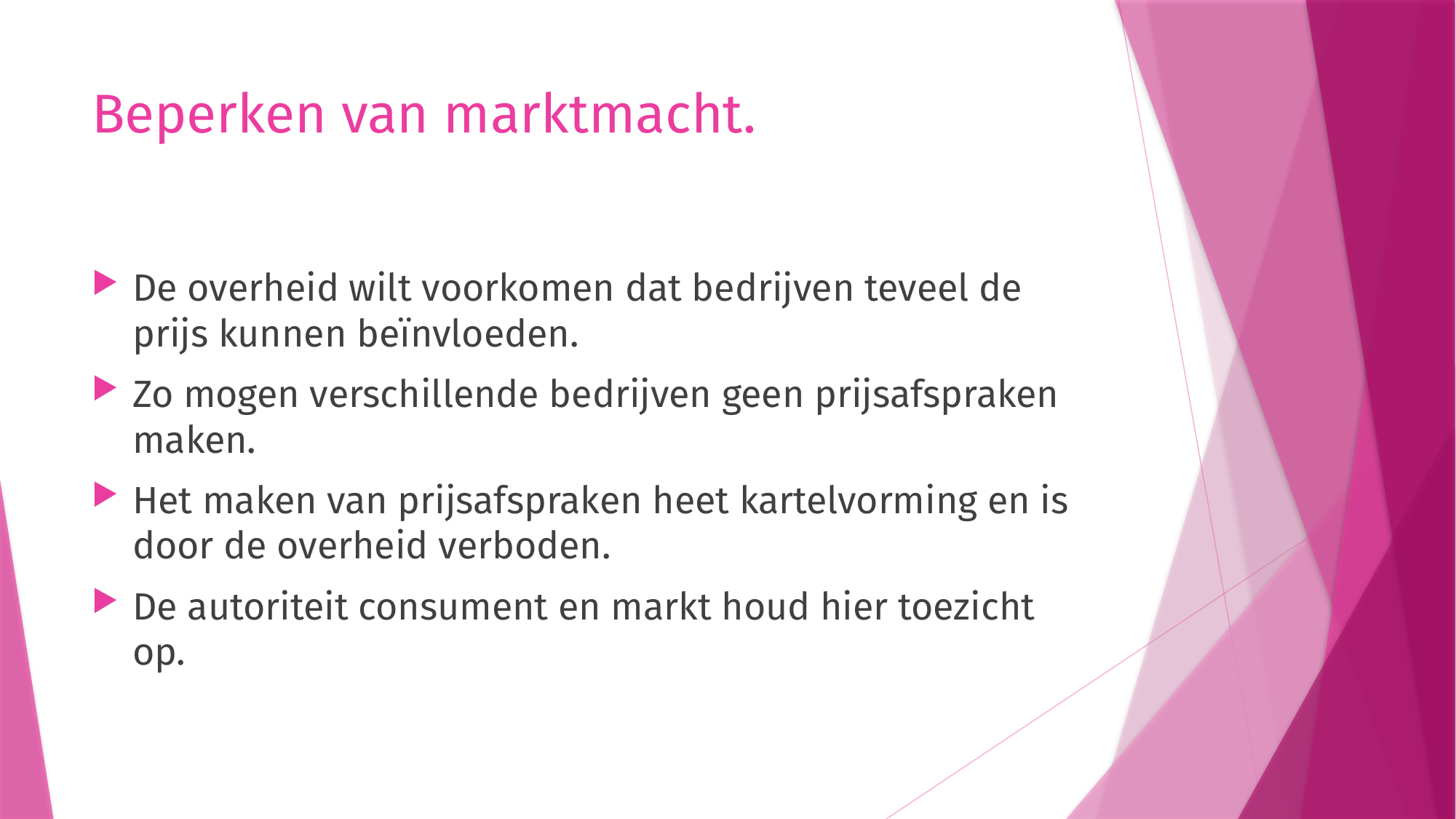

# Beperken van marktmacht.
De overheid wilt voorkomen dat bedrijven teveel de prijs kunnen beïnvloeden.
Zo mogen verschillende bedrijven geen prijsafspraken maken.
Het maken van prijsafspraken heet kartelvorming en is door de overheid verboden.
De autoriteit consument en markt houd hier toezicht op.